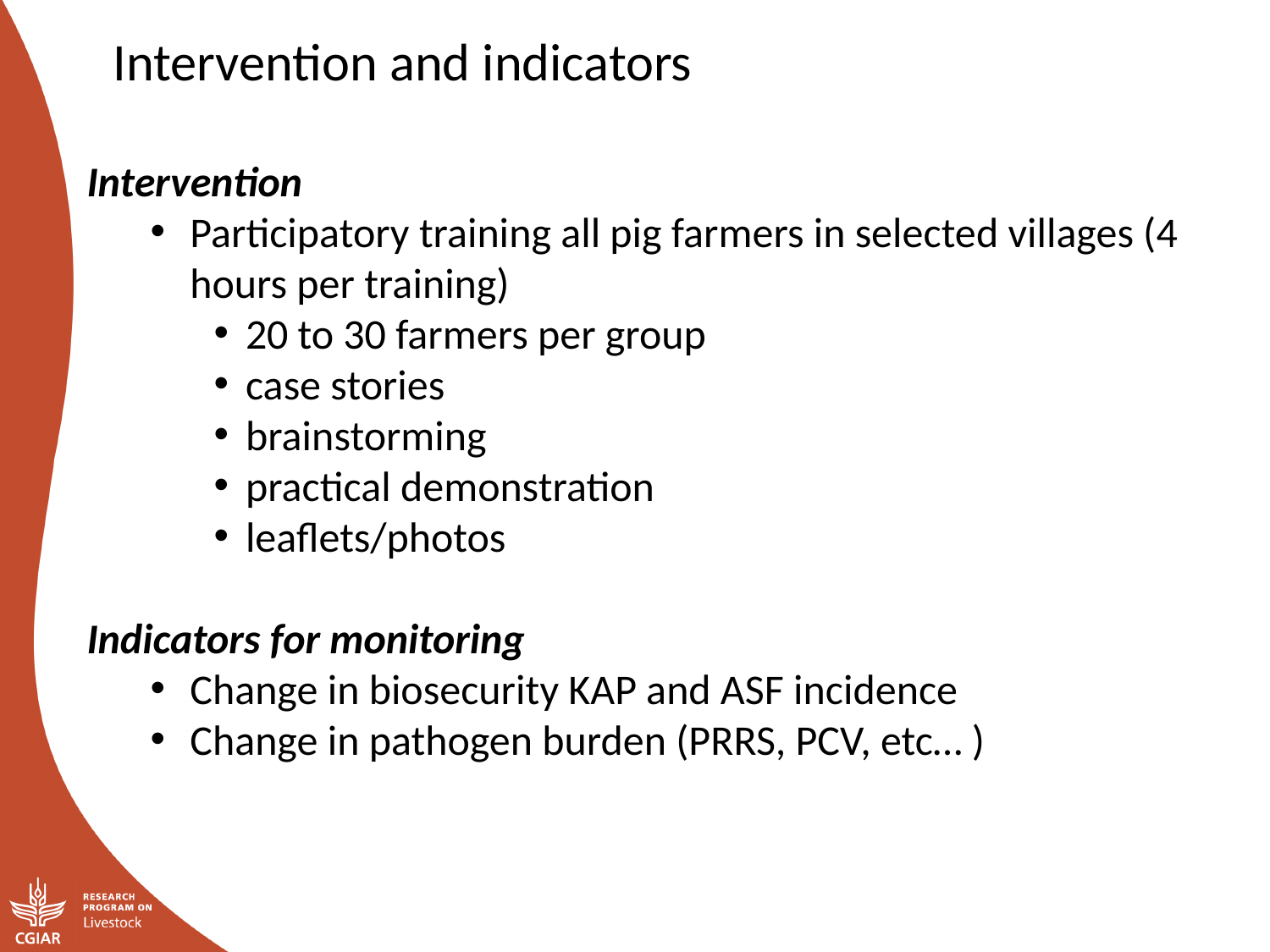

Intervention and indicators
Intervention
Participatory training all pig farmers in selected villages (4 hours per training)
20 to 30 farmers per group
case stories
brainstorming
practical demonstration
leaflets/photos

Indicators for monitoring
Change in biosecurity KAP and ASF incidence
Change in pathogen burden (PRRS, PCV, etc… )